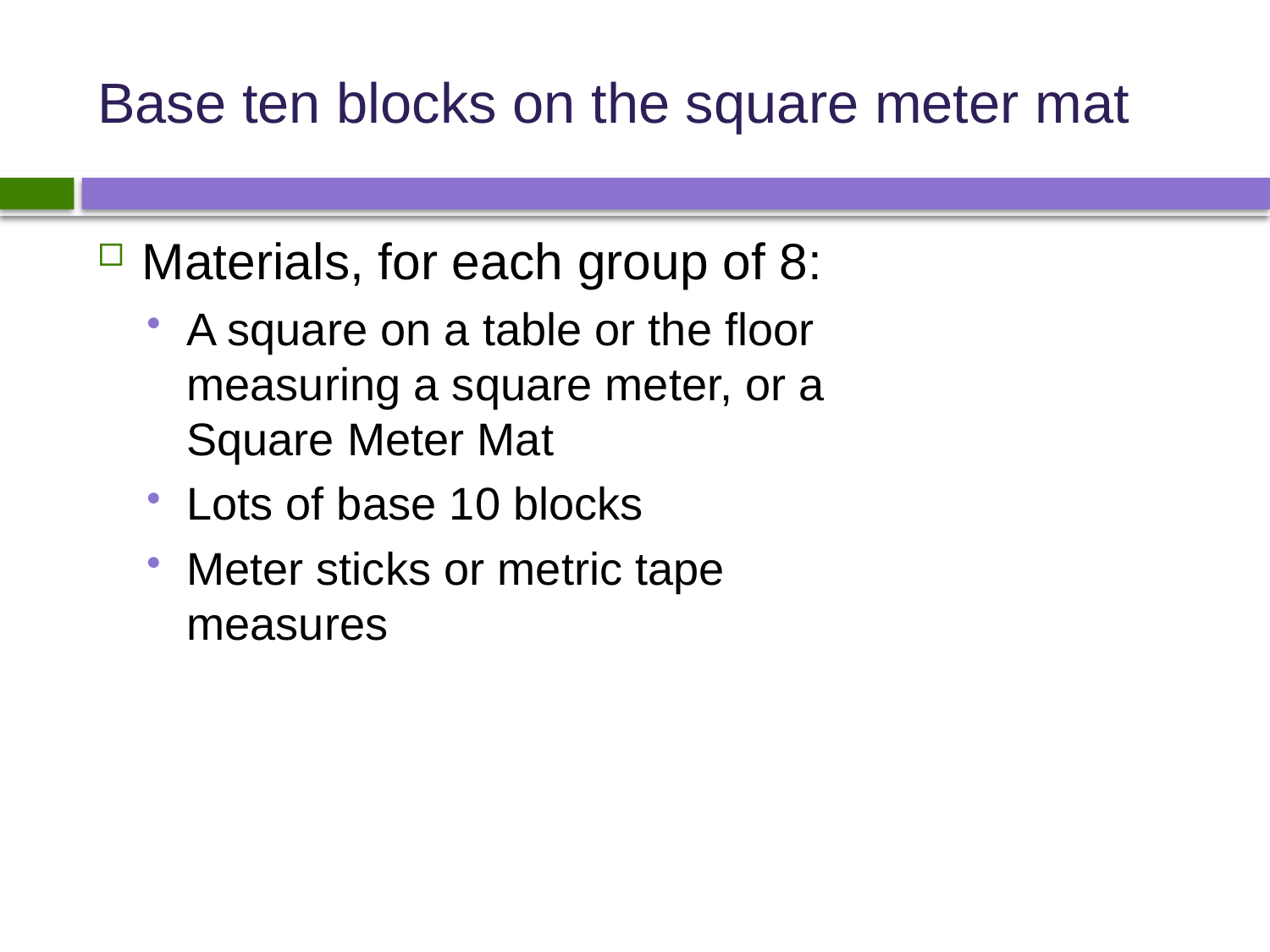

# Base ten blocks on the square meter mat
Materials, for each group of 8:
A square on a table or the floor measuring a square meter, or a Square Meter Mat
Lots of base 10 blocks
Meter sticks or metric tape measures